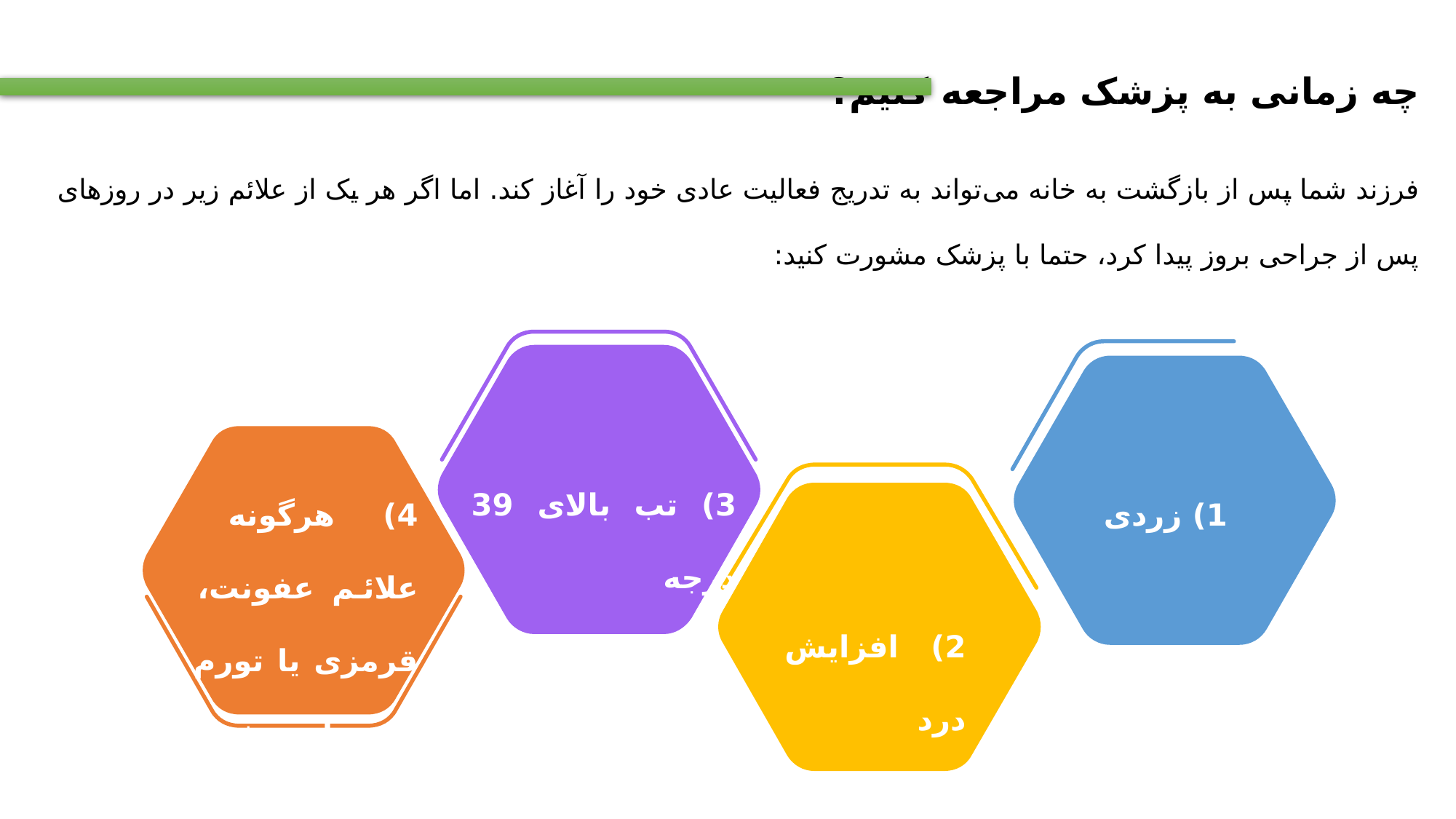

چه زمانی به پزشک مراجعه کنیم؟

فرزند شما پس از بازگشت به خانه می‌تواند به تدریج فعالیت عادی خود را آغاز کند. اما اگر هر یک از علائم زیر در روزهای پس از جراحی بروز پیدا کرد، حتما با پزشک مشورت کنید:

3) تب بالای 39 درجه
4) هرگونه علائم عفونت، قرمزی یا تورم در محل برش
1) زردی

2) افزایش درد